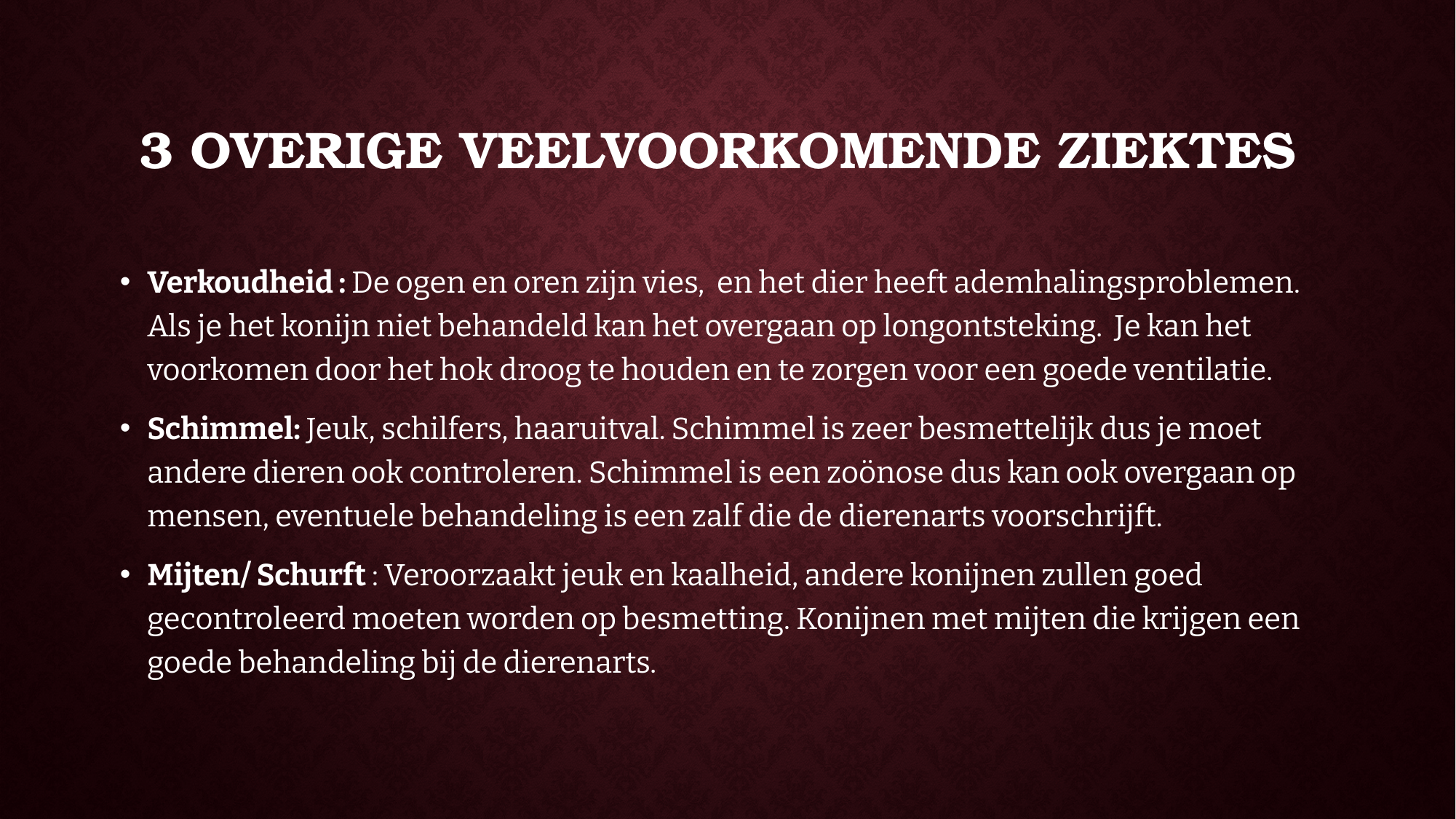

# 3 overige veelvoorkomende ziektes
Verkoudheid : De ogen en oren zijn vies,  en het dier heeft ademhalingsproblemen. Als je het konijn niet behandeld kan het overgaan op longontsteking.  Je kan het voorkomen door het hok droog te houden en te zorgen voor een goede ventilatie.
Schimmel: Jeuk, schilfers, haaruitval. Schimmel is zeer besmettelijk dus je moet andere dieren ook controleren. Schimmel is een zoönose dus kan ook overgaan op mensen, eventuele behandeling is een zalf die de dierenarts voorschrijft.
Mijten/ Schurft : Veroorzaakt jeuk en kaalheid, andere konijnen zullen goed gecontroleerd moeten worden op besmetting. Konijnen met mijten die krijgen een goede behandeling bij de dierenarts.